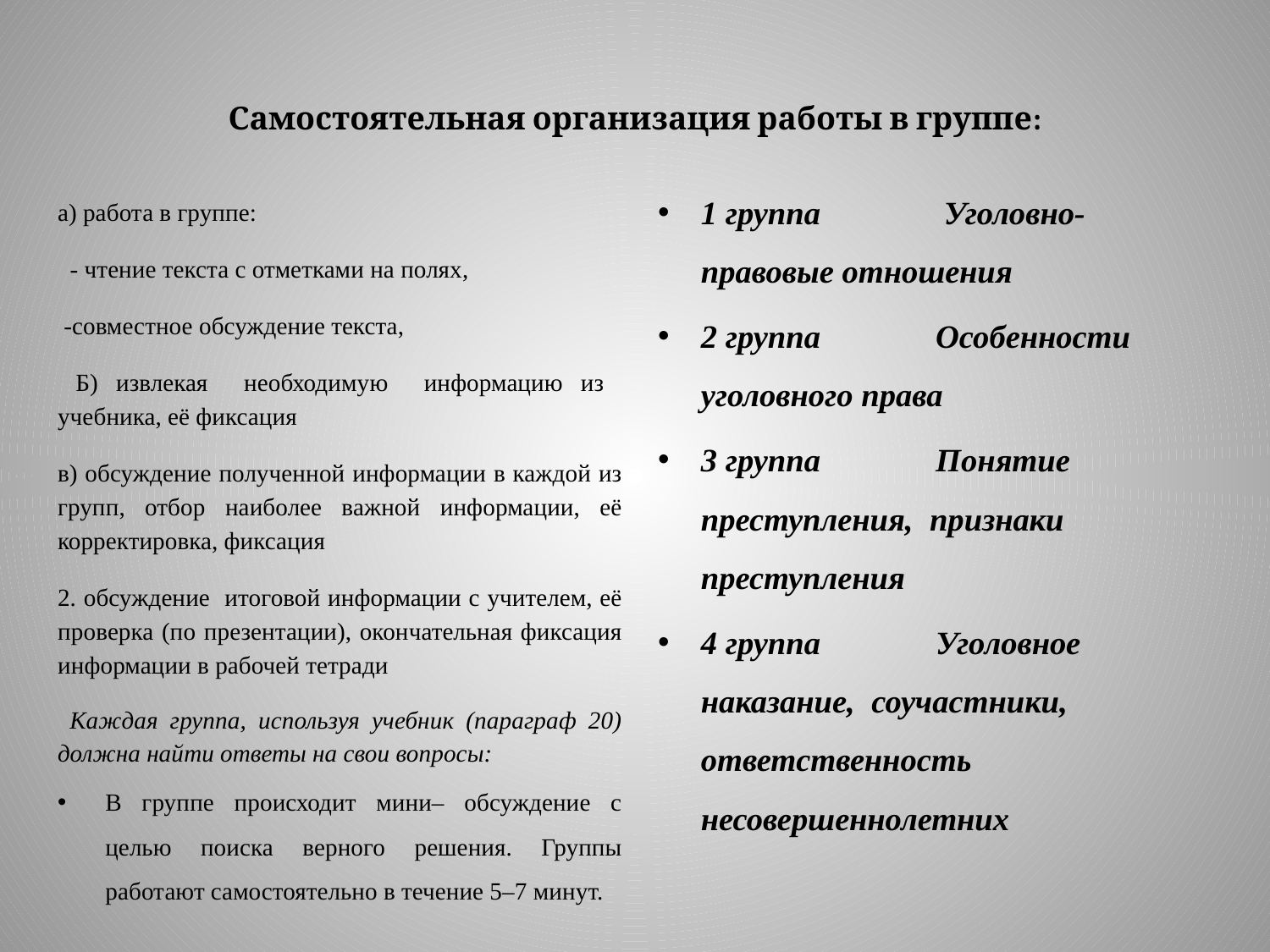

# Самостоятельная организация работы в группе:

1 группа               Уголовно-правовые отношения
2 группа              Особенности уголовного права
3 группа              Понятие преступления,  признаки преступления
4 группа              Уголовное наказание,  соучастники, ответственность несовершеннолетних

а) работа в группе:
  - чтение текста с отметками на полях,
 -совместное обсуждение текста,
 Б) извлекая  необходимую  информацию из  учебника, её фиксация
в) обсуждение полученной информации в каждой из групп, отбор наиболее важной информации, её корректировка, фиксация
2. обсуждение  итоговой информации с учителем, её проверка (по презентации), окончательная фиксация информации в рабочей тетради
 Каждая группа, используя учебник (параграф 20) должна найти ответы на свои вопросы:
В группе происходит мини– обсуждение с целью поиска верного решения. Группы работают самостоятельно в течение 5–7 минут.